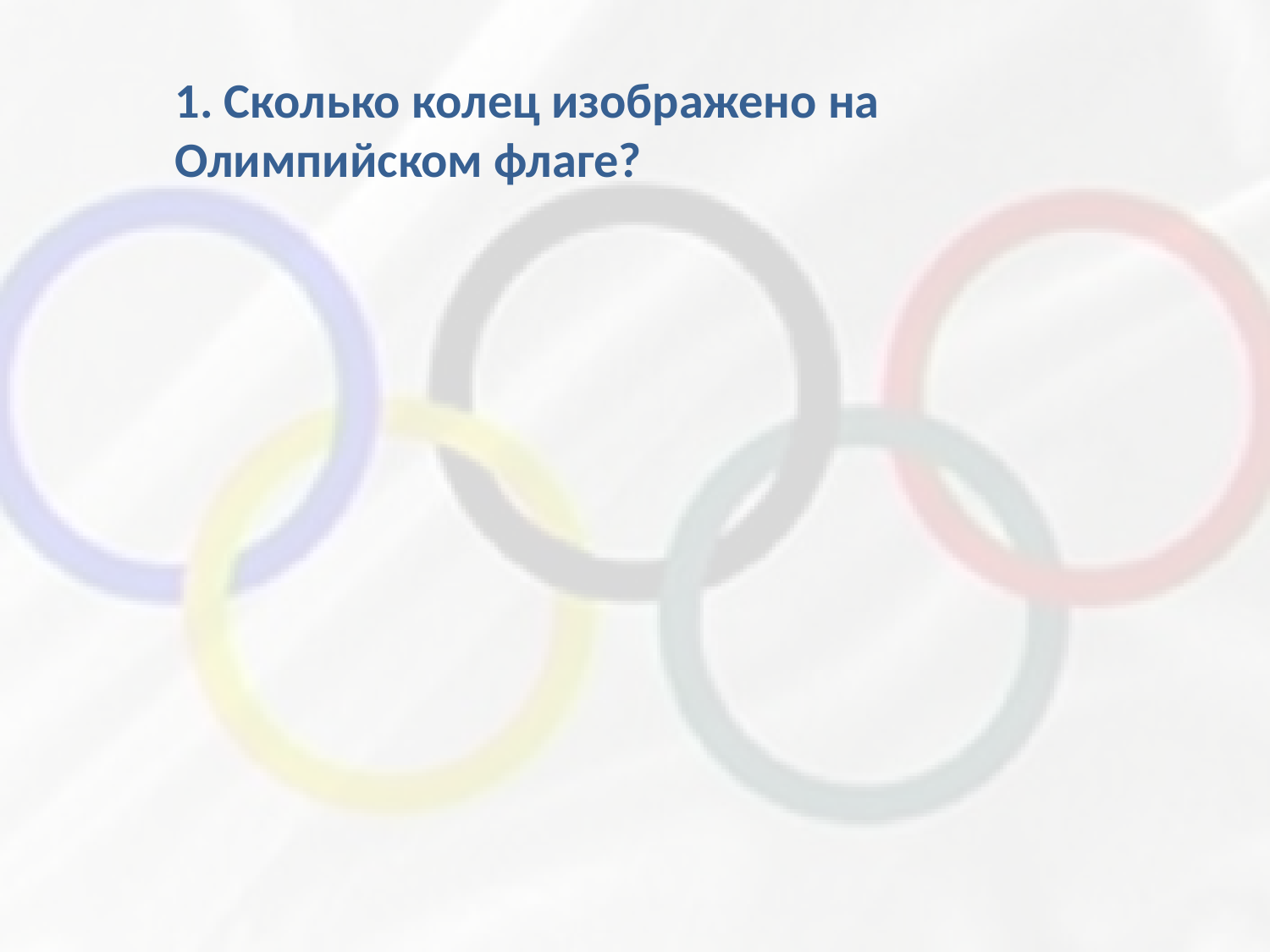

1. Сколько колец изображено на Олимпийском флаге?